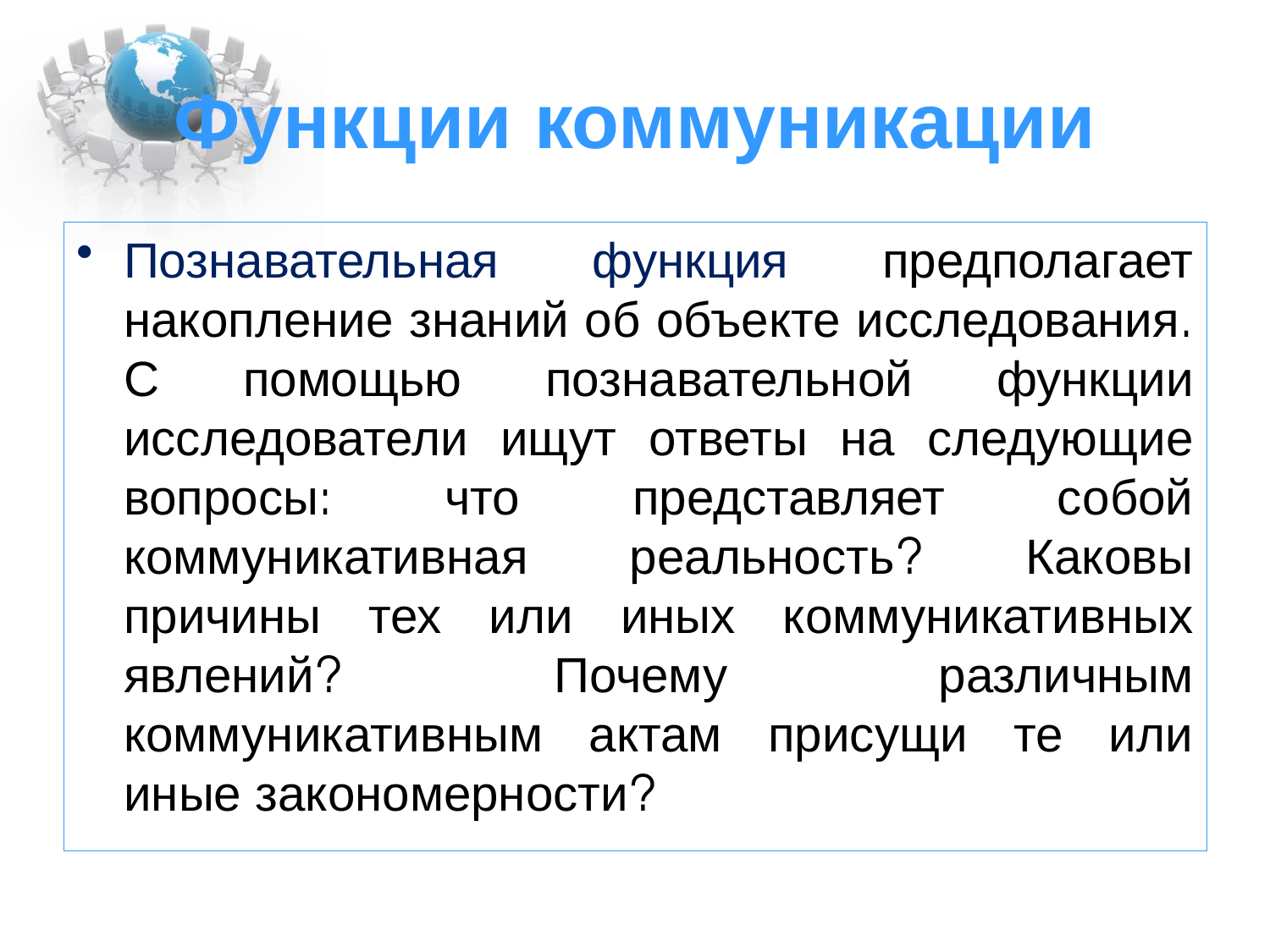

# Функции коммуникации
Познавательная функция предполагает накопление знаний об объекте исследования. С помощью познавательной функции исследователи ищут ответы на следующие вопросы: что представляет собой коммуникативная реальность? Каковы причины тех или иных коммуникативных явлений? Почему различным коммуникативным актам присущи те или иные закономерности?